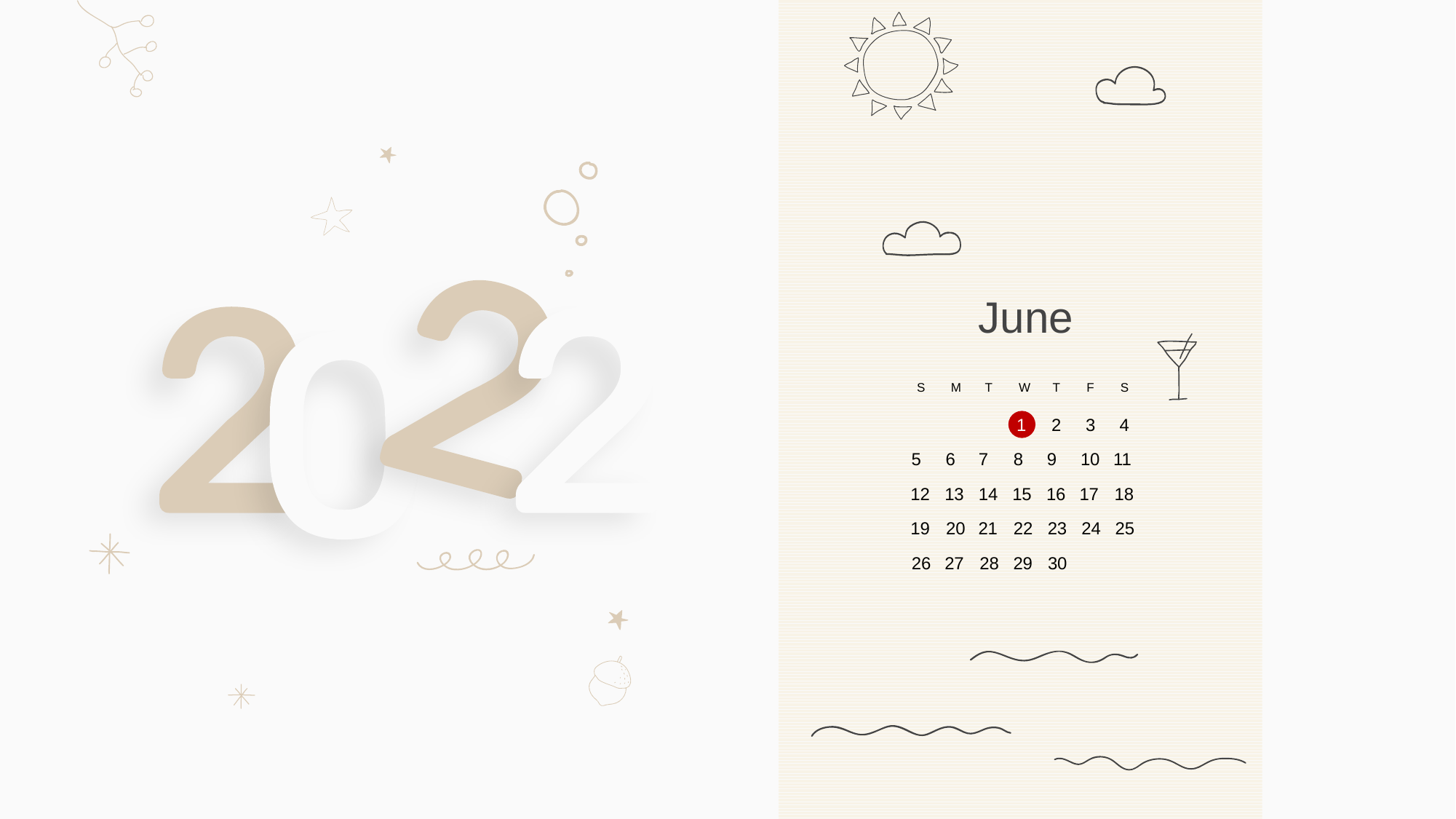

June

S

M

T

W

T

F

S
1
2
3
4

5
6
7
8

9

10

11
12
13
14
15
16
17
18
19
20

21

22

23

24

25

26

27

28

29

30